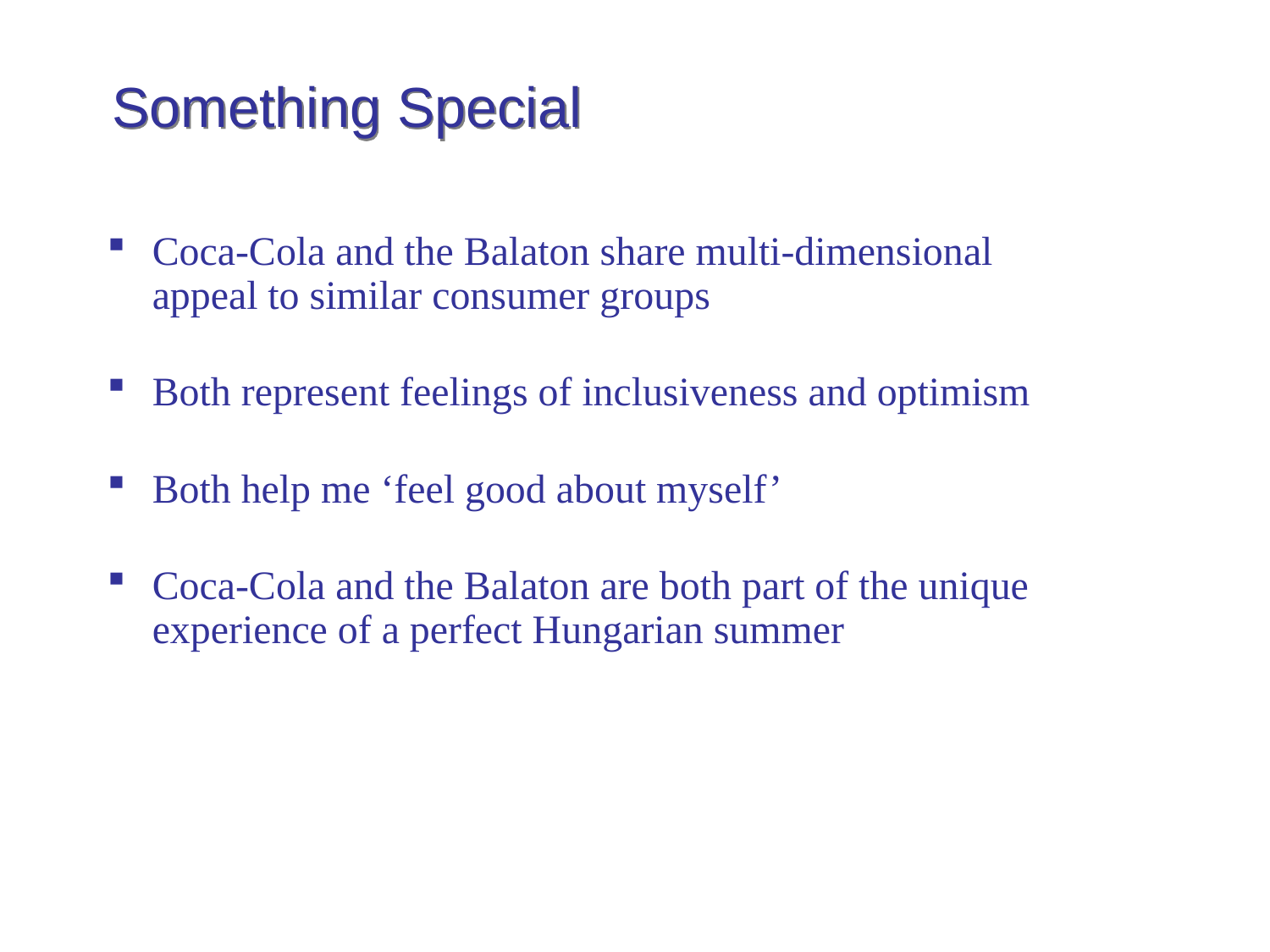

Something Special
Coca-Cola and the Balaton share multi-dimensional appeal to similar consumer groups

Both represent feelings of inclusiveness and optimism

Both help me ‘feel good about myself’

Coca-Cola and the Balaton are both part of the unique experience of a perfect Hungarian summer